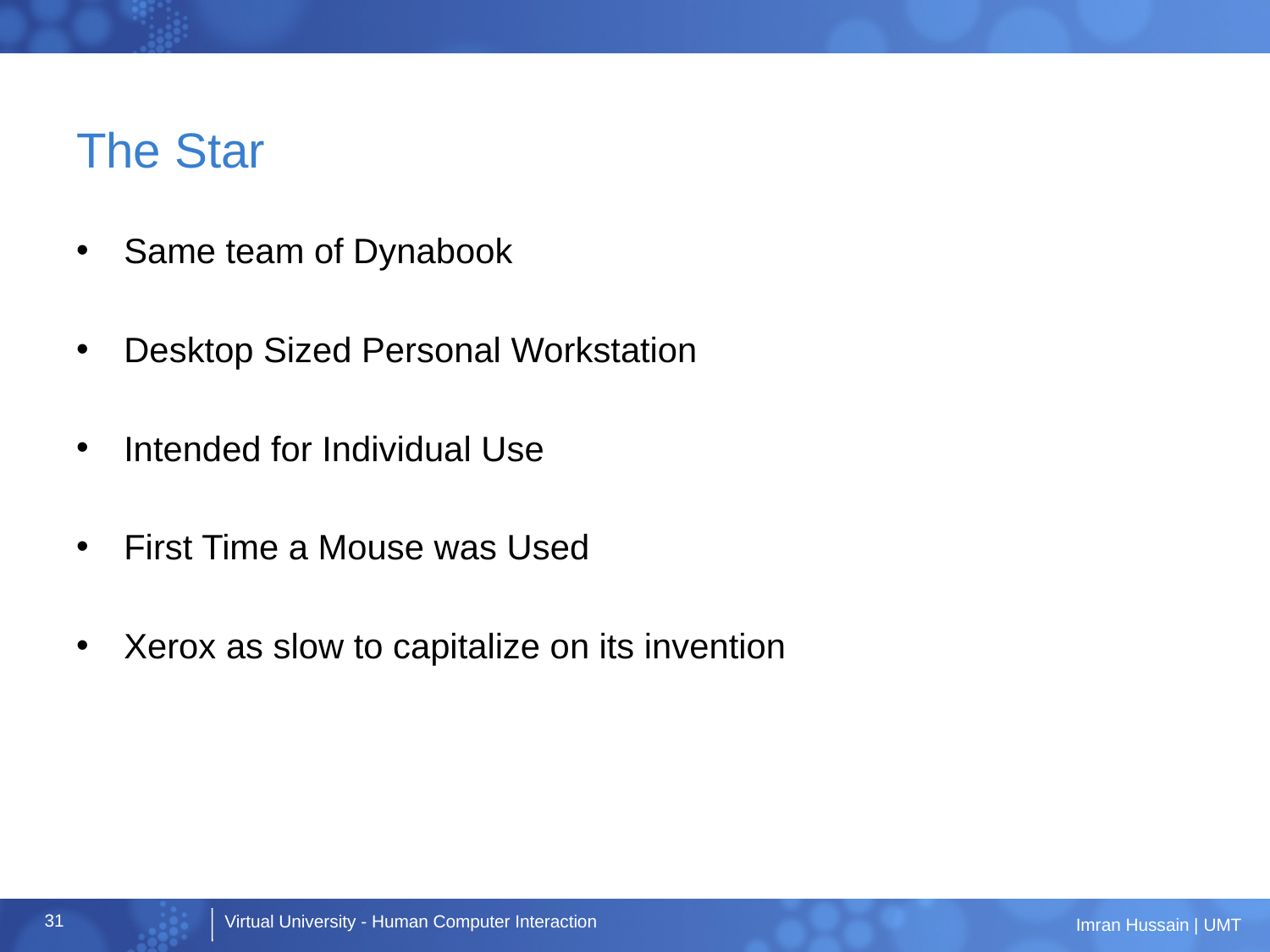

# The Star
Same team of Dynabook

Desktop Sized Personal Workstation

Intended for Individual Use

First Time a Mouse was Used

Xerox as slow to capitalize on its invention